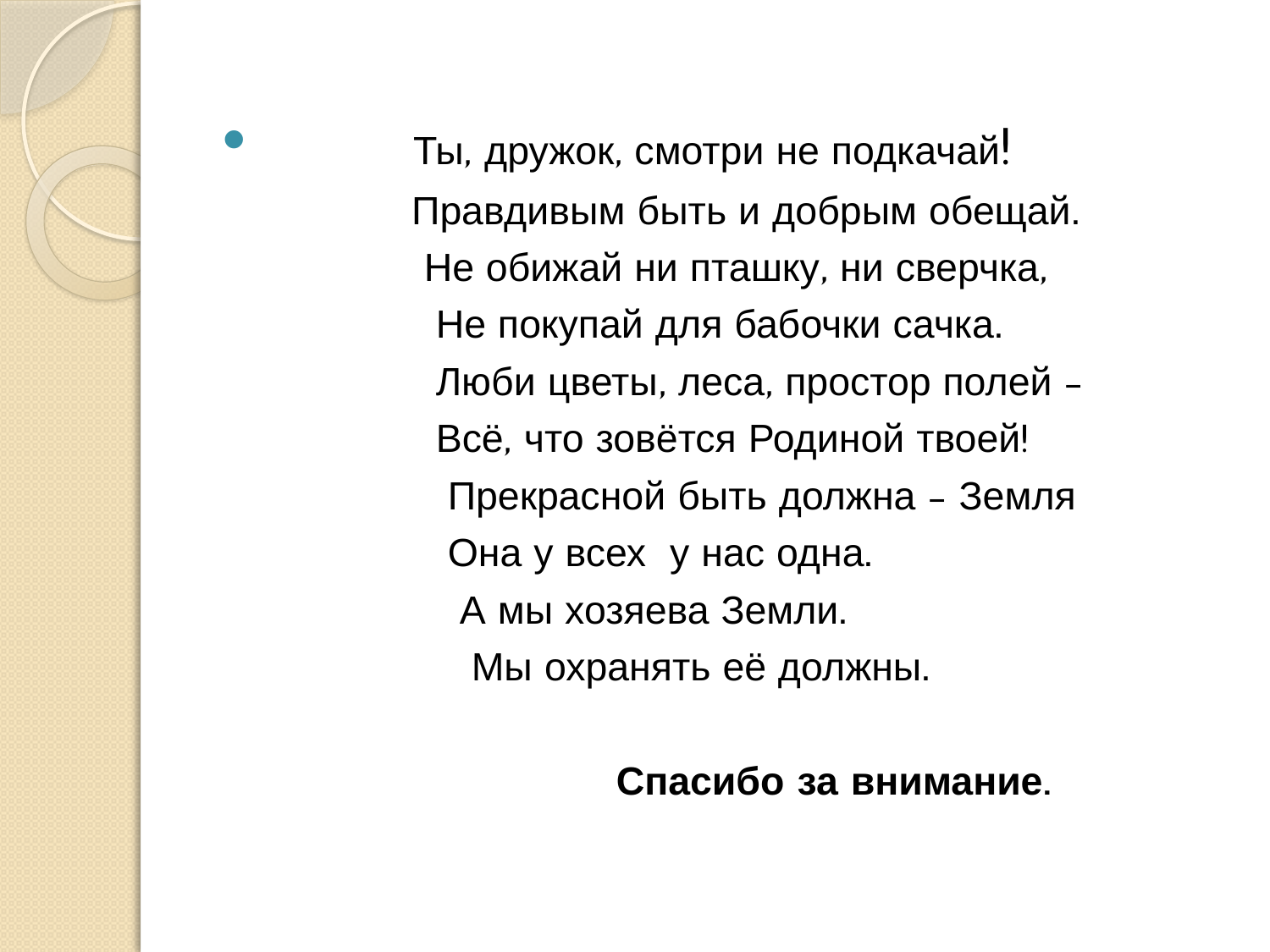

#
             Ты, дружок, смотри не подкачай!
                   Правдивым быть и добрым обещай.
                 Не обижай ни пташку, ни сверчка,
                  Не покупай для бабочки сачка.
                  Люби цветы, леса, простор полей –
                  Всё, что зовётся Родиной твоей!
                   Прекрасной быть должна – Земля
                   Она у всех  у нас одна.
                    А мы хозяева Земли.
                     Мы охранять её должны.

                               Спасибо за внимание.